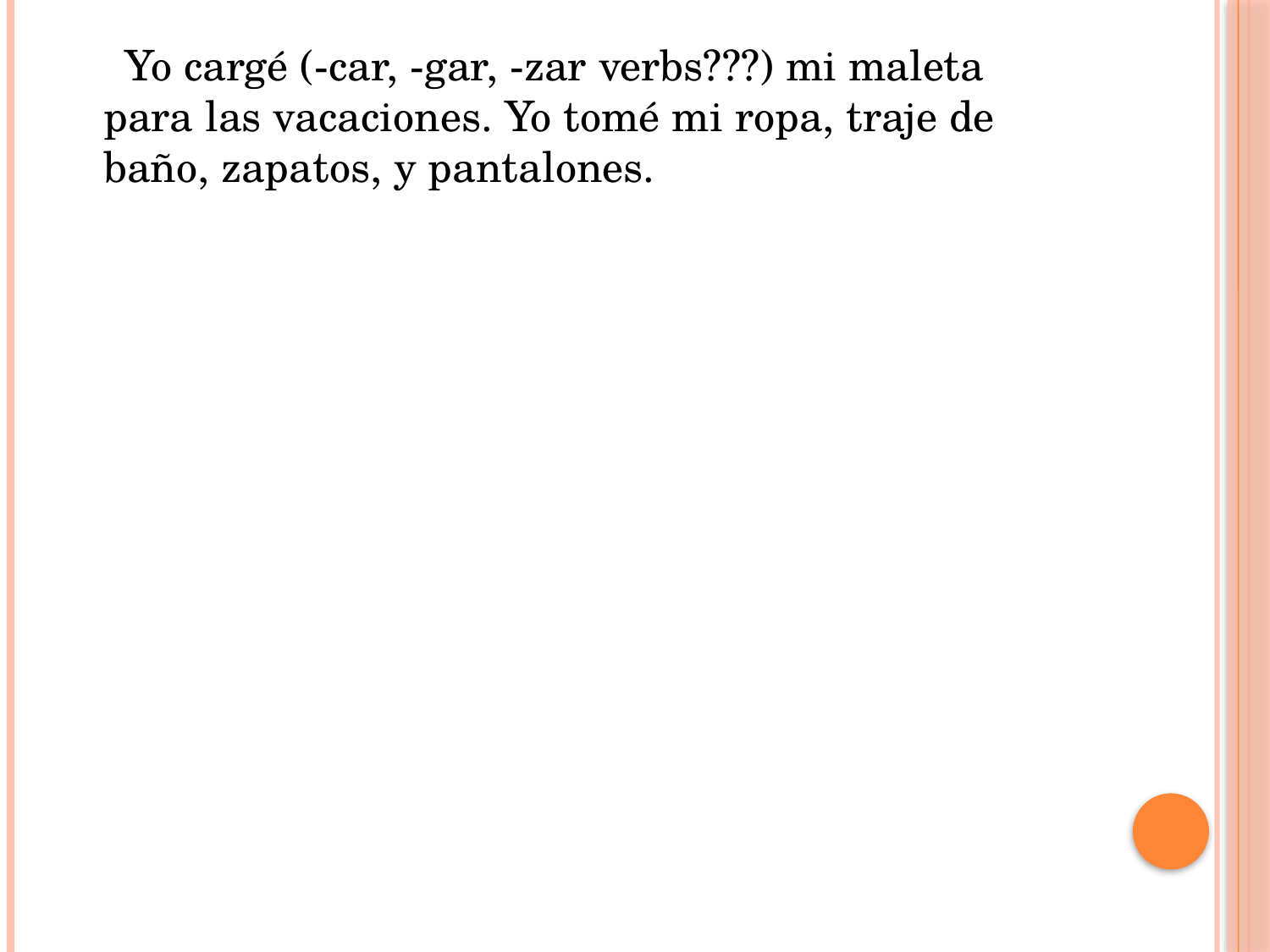

Yo cargé (-car, -gar, -zar verbs???) mi maleta para las vacaciones. Yo tomé mi ropa, traje de baño, zapatos, y pantalones.